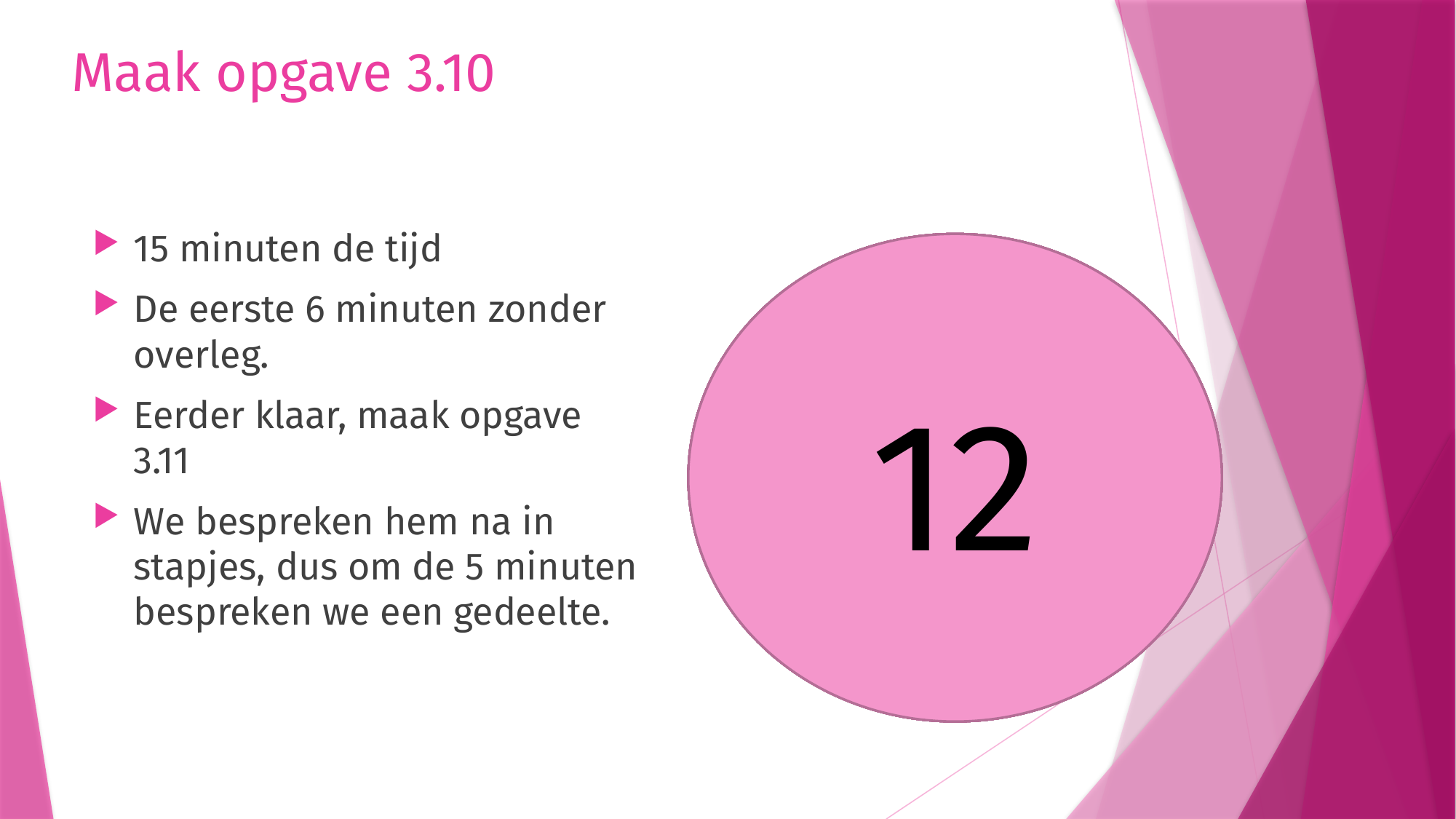

# Maak opgave 3.10
15 minuten de tijd
De eerste 6 minuten zonder overleg.
Eerder klaar, maak opgave 3.11
We bespreken hem na in stapjes, dus om de 5 minuten bespreken we een gedeelte.
12
11
10
8
9
5
6
7
4
3
1
2